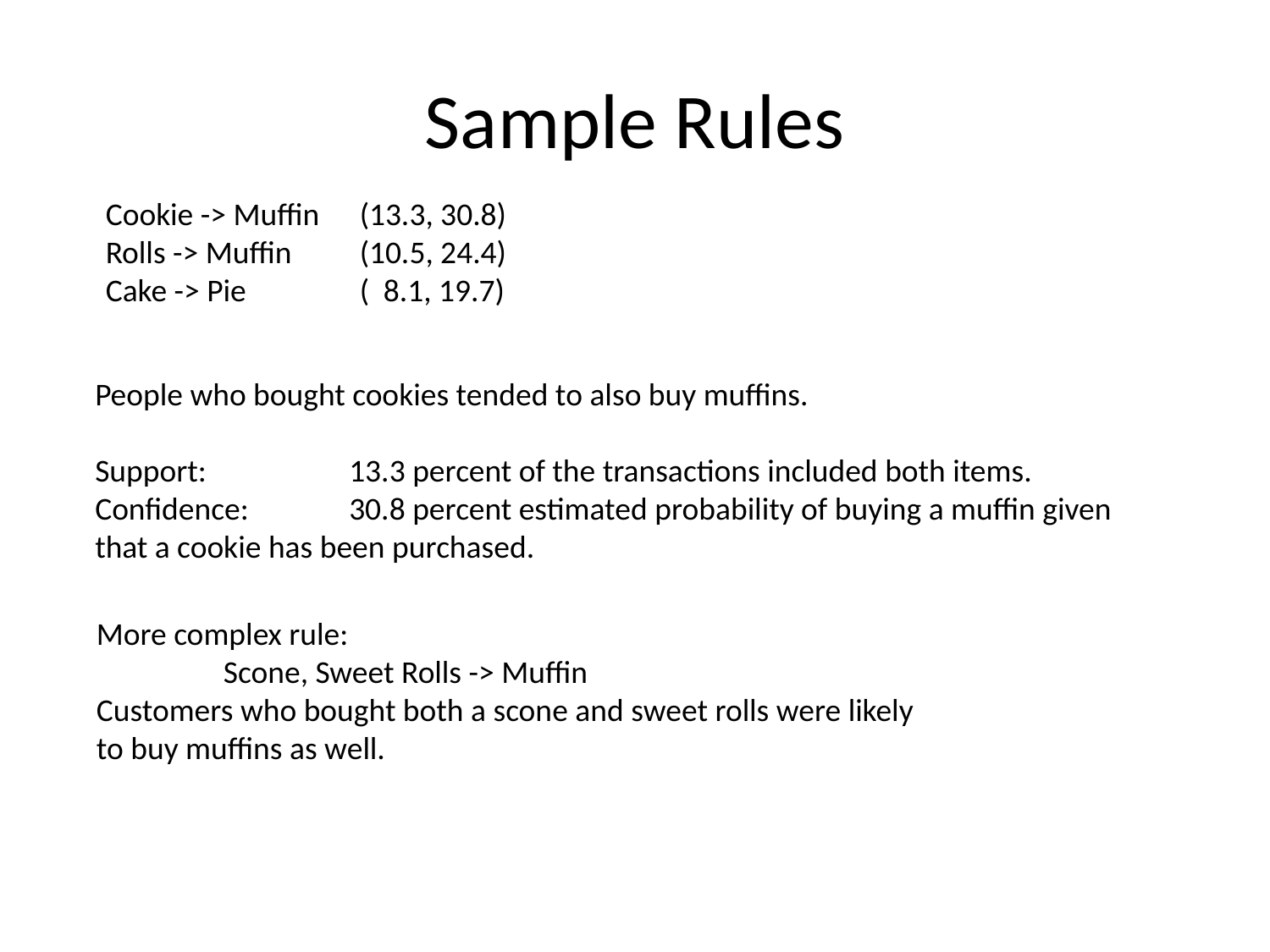

# Sample Rules
Cookie -> Muffin	(13.3, 30.8)
Rolls -> Muffin	(10.5, 24.4)
Cake -> Pie	(  8.1, 19.7)
People who bought cookies tended to also buy muffins.

Support: 		13.3 percent of the transactions included both items.
Confidence: 	30.8 percent estimated probability of buying a muffin given that a cookie has been purchased.
More complex rule:
	Scone, Sweet Rolls -> Muffin
Customers who bought both a scone and sweet rolls were likely to buy muffins as well.